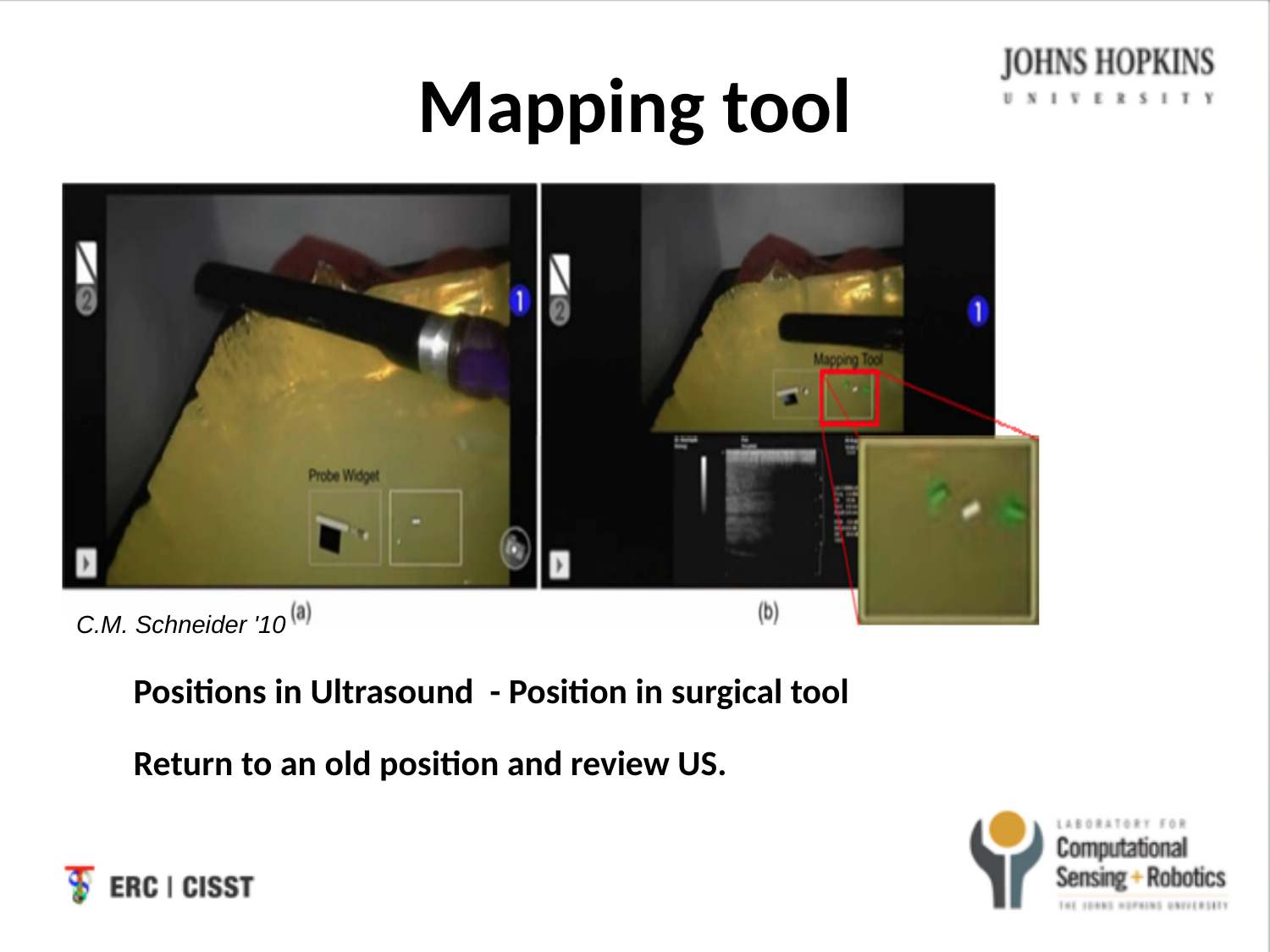

# Mapping tool

C.M. Schneider '10
Positions in Ultrasound  - Position in surgical tool

Return to an old position and review US.